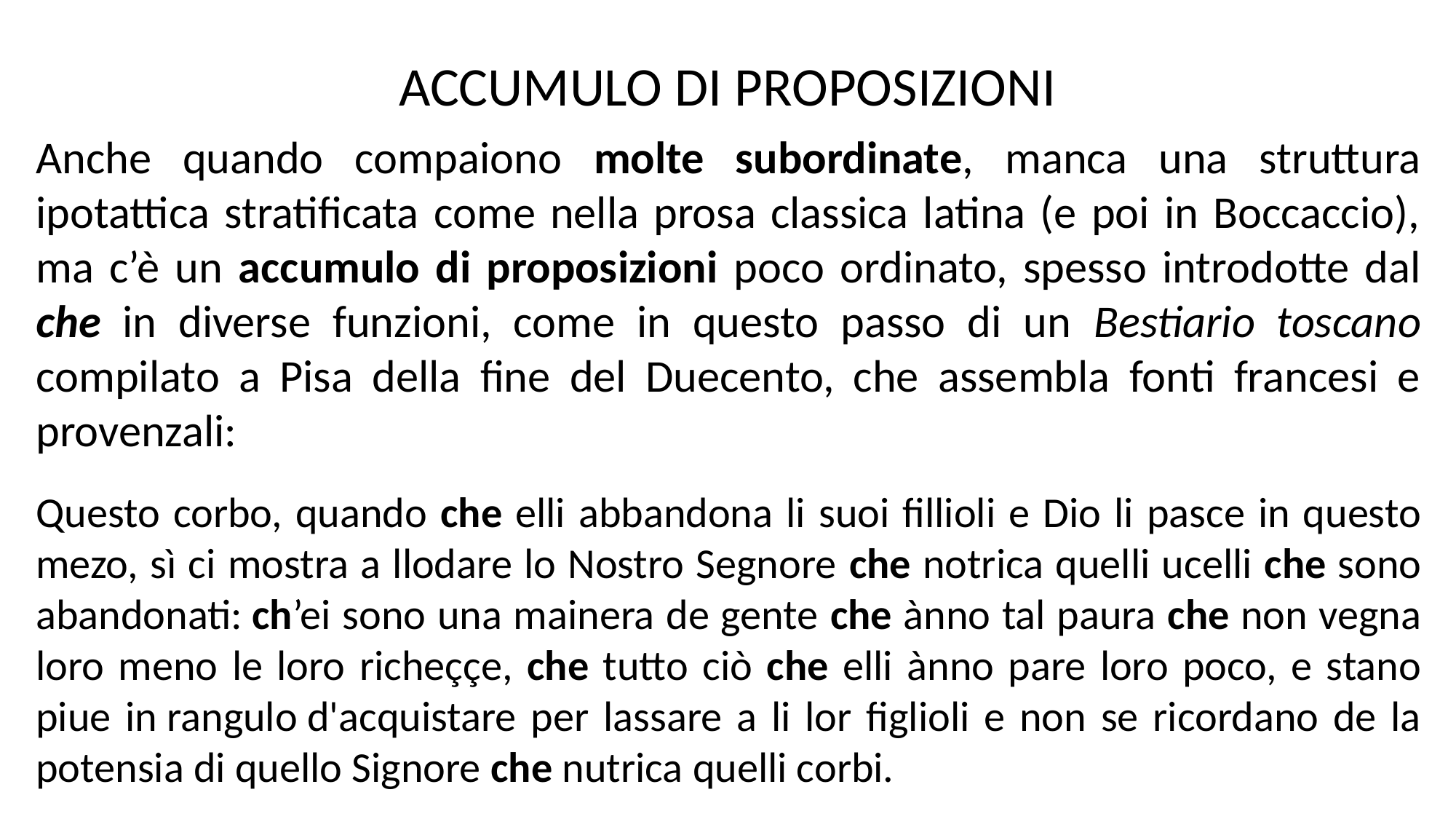

ACCUMULO DI PROPOSIZIONI
Anche quando compaiono molte subordinate, manca una struttura ipotattica stratificata come nella prosa classica latina (e poi in Boccaccio), ma c’è un accumulo di proposizioni poco ordinato, spesso introdotte dal che in diverse funzioni, come in questo passo di un Bestiario toscano compilato a Pisa della fine del Duecento, che assembla fonti francesi e provenzali:

Questo corbo, quando che elli abbandona li suoi fillioli e Dio li pasce in questo mezo, sì ci mostra a llodare lo Nostro Segnore che notrica quelli ucelli che sono abandonati: ch’ei sono una mainera de gente che ànno tal paura che non vegna loro meno le loro richeççe, che tutto ciò che elli ànno pare loro poco, e stano piue in rangulo d'acquistare per lassare a li lor figlioli e non se ricordano de la potensia di quello Signore che nutrica quelli corbi.